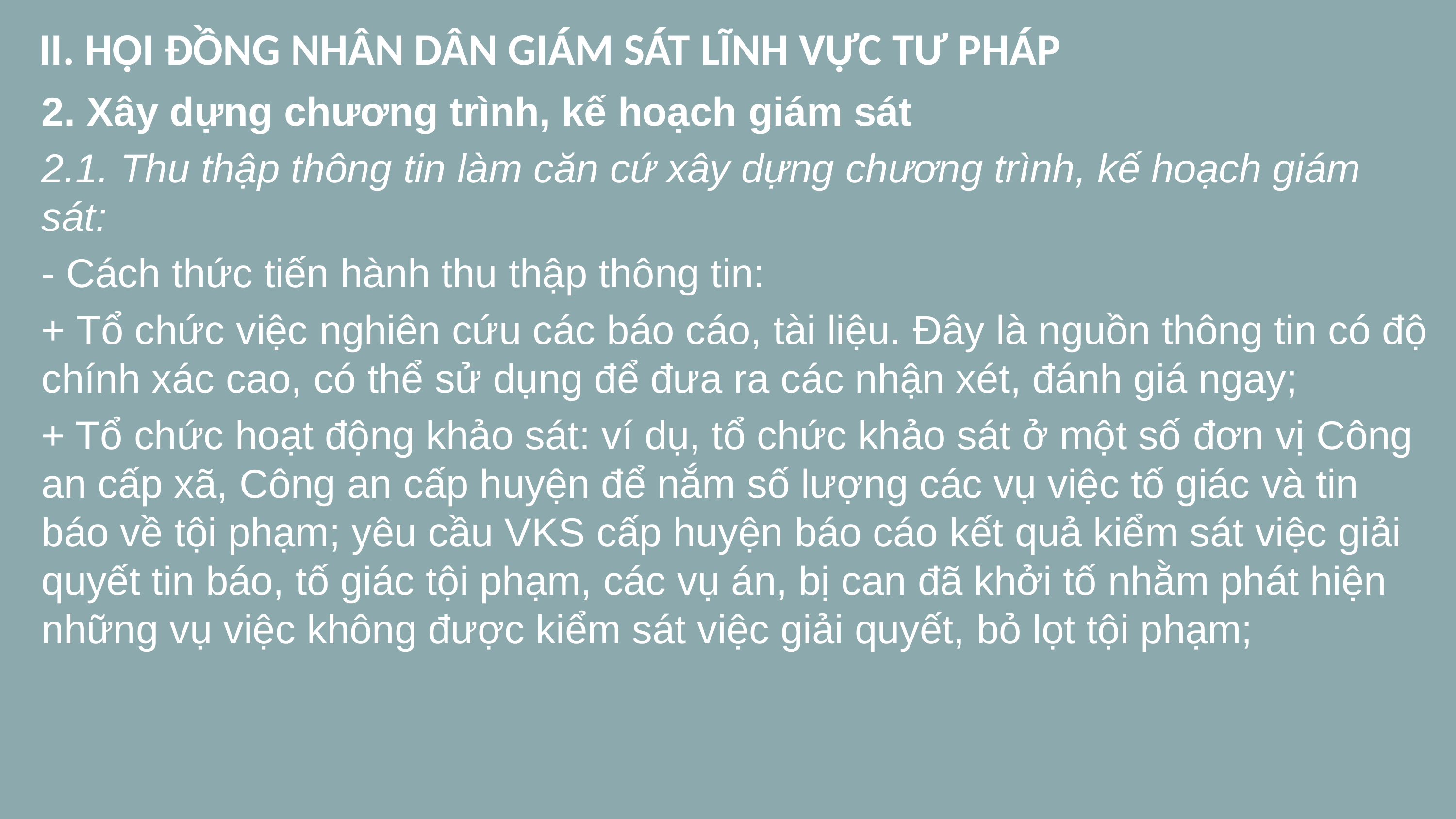

# II. HỘI ĐỒNG NHÂN DÂN GIÁM SÁT LĨNH VỰC TƯ PHÁP
2. Xây dựng chương trình, kế hoạch giám sát
2.1. Thu thập thông tin làm căn cứ xây dựng chương trình, kế hoạch giám sát:
- Cách thức tiến hành thu thập thông tin:
+ Tổ chức việc nghiên cứu các báo cáo, tài liệu. Đây là nguồn thông tin có độ chính xác cao, có thể sử dụng để đưa ra các nhận xét, đánh giá ngay;
+ Tổ chức hoạt động khảo sát: ví dụ, tổ chức khảo sát ở một số đơn vị Công an cấp xã, Công an cấp huyện để nắm số lượng các vụ việc tố giác và tin báo về tội phạm; yêu cầu VKS cấp huyện báo cáo kết quả kiểm sát việc giải quyết tin báo, tố giác tội phạm, các vụ án, bị can đã khởi tố nhằm phát hiện những vụ việc không được kiểm sát việc giải quyết, bỏ lọt tội phạm;